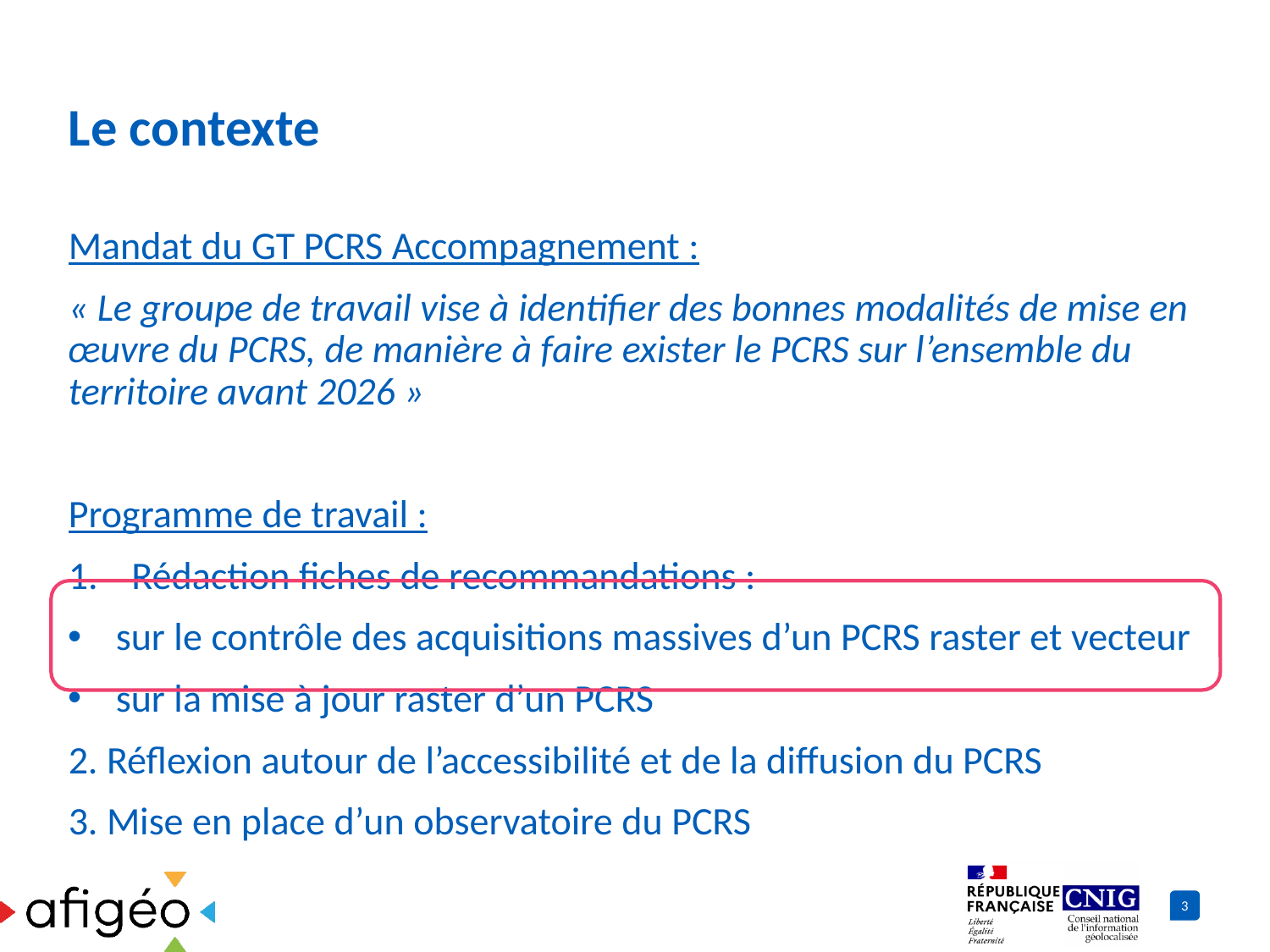

# Le contexte
Mandat du GT PCRS Accompagnement :
« Le groupe de travail vise à identifier des bonnes modalités de mise en œuvre du PCRS, de manière à faire exister le PCRS sur l’ensemble du territoire avant 2026 »

Programme de travail :
Rédaction fiches de recommandations :
sur le contrôle des acquisitions massives d’un PCRS raster et vecteur
sur la mise à jour raster d’un PCRS
2. Réflexion autour de l’accessibilité et de la diffusion du PCRS
3. Mise en place d’un observatoire du PCRS